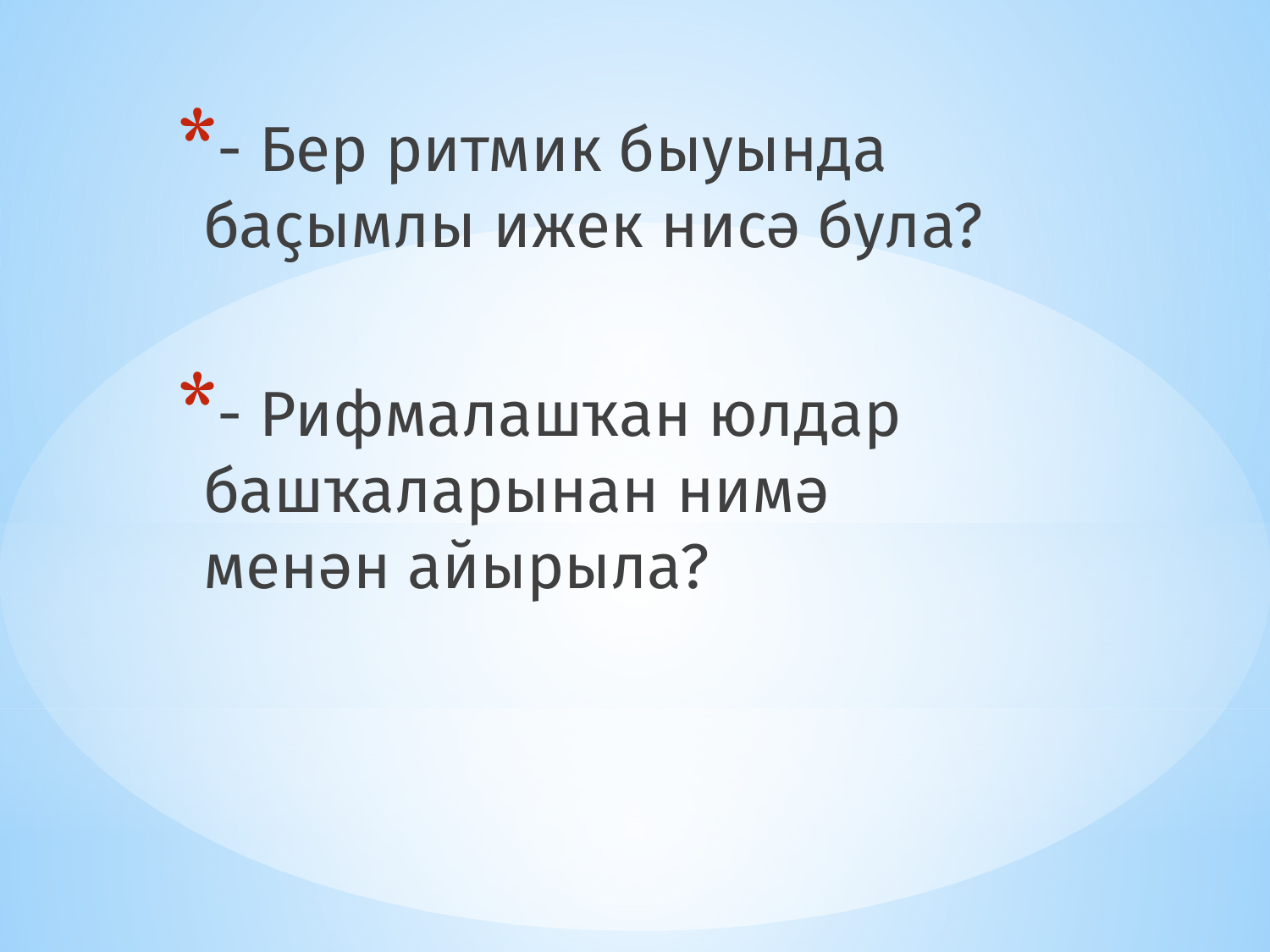

- Бер ритмик быуында баҫымлы ижек нисә була?

- Рифмалашҡан юлдар башҡаларынан нимә менән айырыла?
#